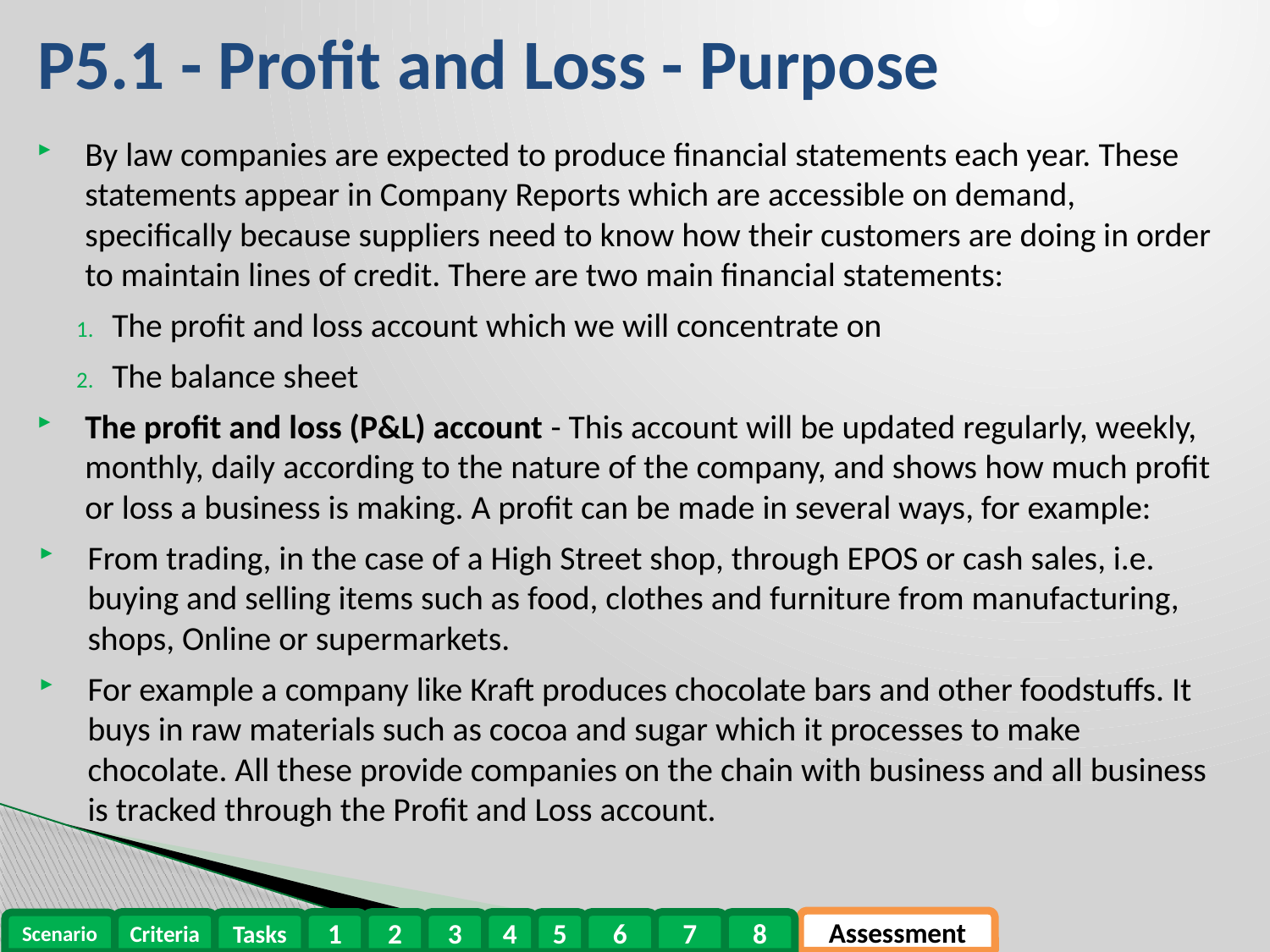

# P5.1 - Profit and Loss - Purpose
By law companies are expected to produce financial statements each year. These statements appear in Company Reports which are accessible on demand, specifically because suppliers need to know how their customers are doing in order to maintain lines of credit. There are two main financial statements:
The profit and loss account which we will concentrate on
The balance sheet
The profit and loss (P&L) account - This account will be updated regularly, weekly, monthly, daily according to the nature of the company, and shows how much profit or loss a business is making. A profit can be made in several ways, for example:
From trading, in the case of a High Street shop, through EPOS or cash sales, i.e. buying and selling items such as food, clothes and furniture from manufacturing, shops, Online or supermarkets.
For example a company like Kraft produces chocolate bars and other foodstuffs. It buys in raw materials such as cocoa and sugar which it processes to make chocolate. All these provide companies on the chain with business and all business is tracked through the Profit and Loss account.